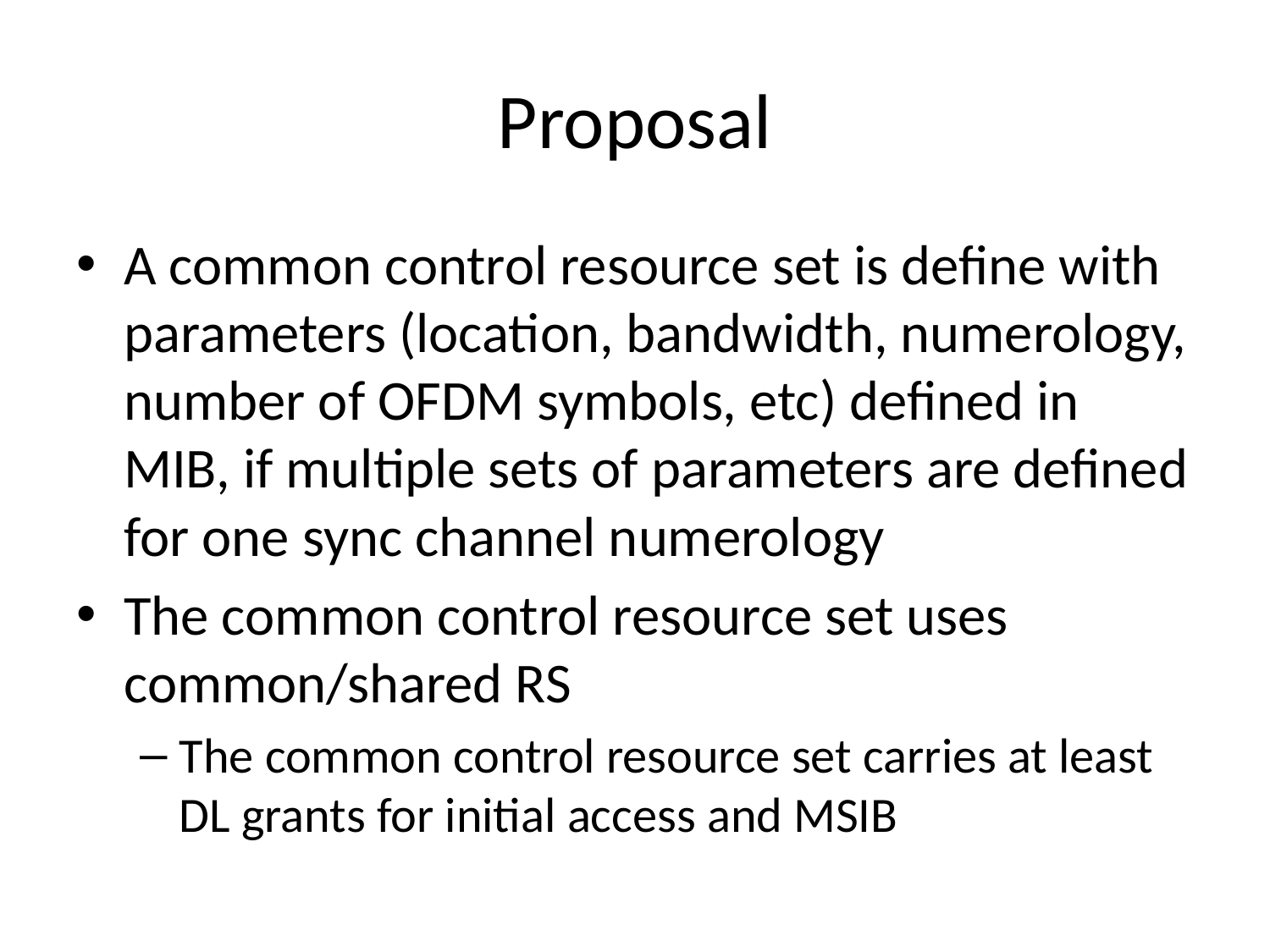

# Proposal
A common control resource set is define with parameters (location, bandwidth, numerology, number of OFDM symbols, etc) defined in MIB, if multiple sets of parameters are defined for one sync channel numerology
The common control resource set uses common/shared RS
The common control resource set carries at least DL grants for initial access and MSIB